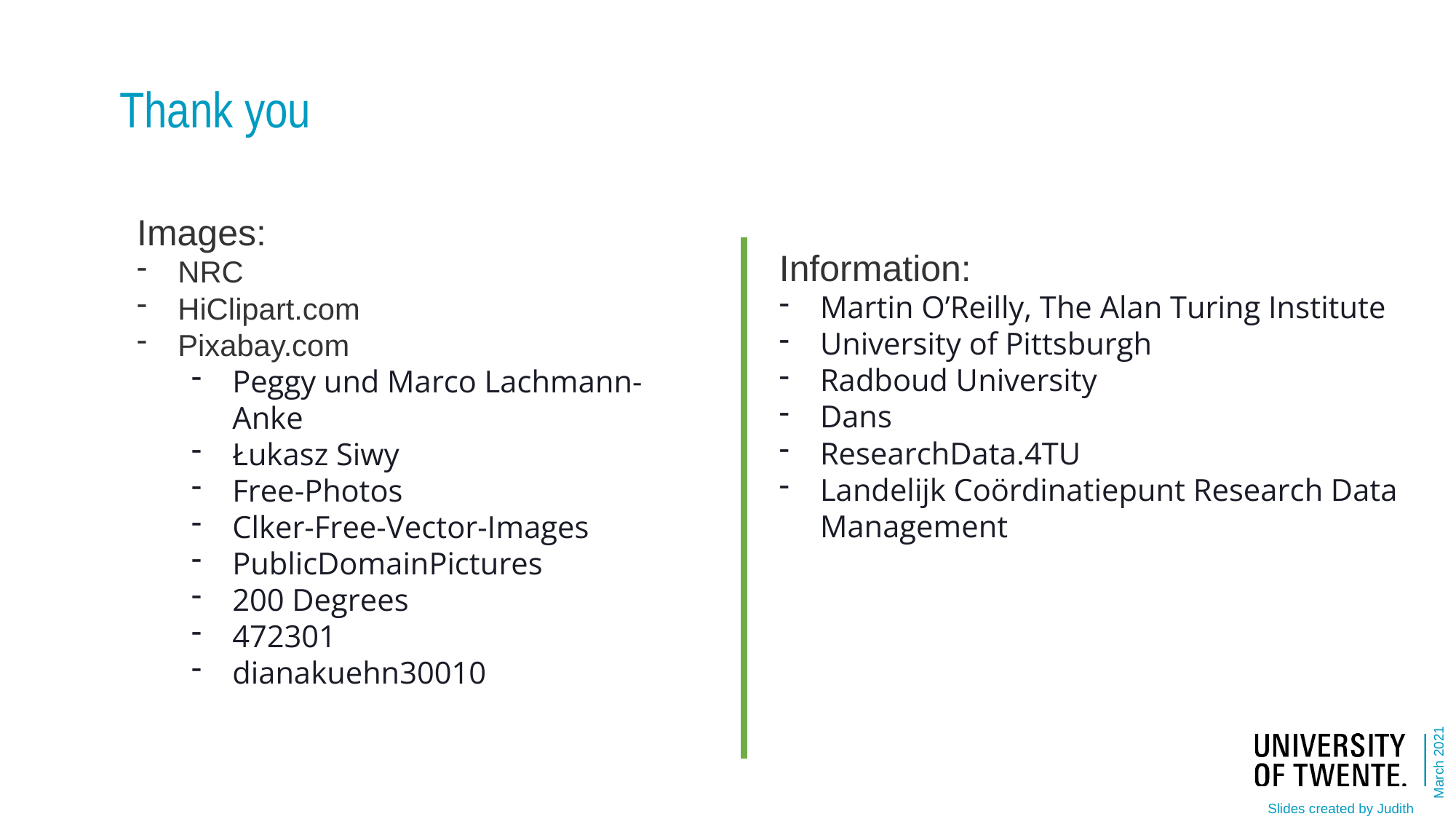

Thank you
Images:
NRC
HiClipart.com
Pixabay.com
Peggy und Marco Lachmann-Anke
Łukasz Siwy
Free-Photos
Clker-Free-Vector-Images
PublicDomainPictures
200 Degrees
472301
dianakuehn30010

Information:
Martin O’Reilly, The Alan Turing Institute
University of Pittsburgh
Radboud University
Dans
ResearchData.4TU
Landelijk Coördinatiepunt Research Data Management